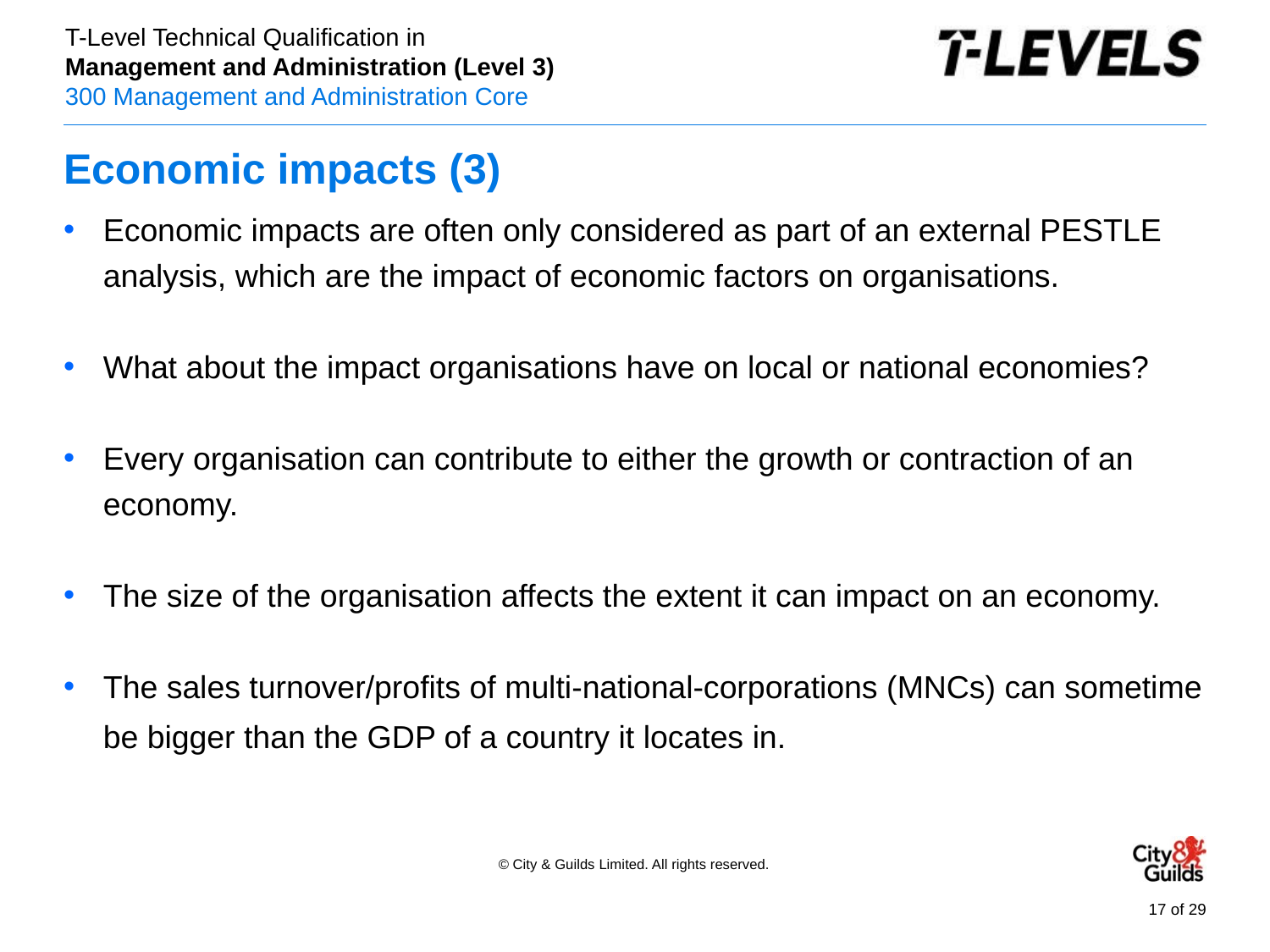

# Economic impacts (3)
Economic impacts are often only considered as part of an external PESTLE analysis, which are the impact of economic factors on organisations.

What about the impact organisations have on local or national economies?

Every organisation can contribute to either the growth or contraction of an economy.

The size of the organisation affects the extent it can impact on an economy.

The sales turnover/profits of multi-national-corporations (MNCs) can sometime be bigger than the GDP of a country it locates in.